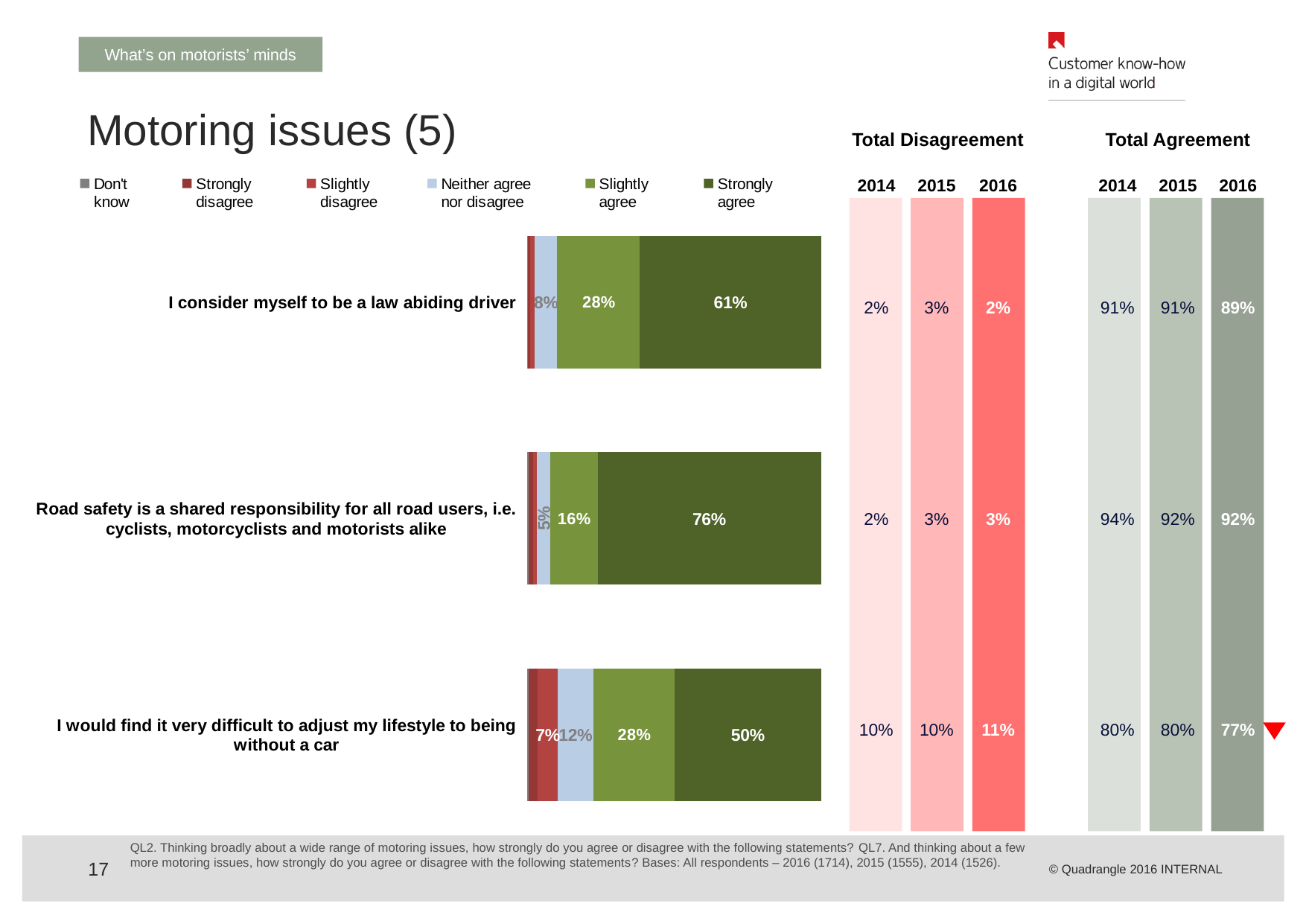

What’s on motorists’ minds
# Motoring issues (5)
| Total Disagreement |  |  |  | Total Agreement |  |  |
| --- | --- | --- | --- | --- | --- | --- |
| 2014 | 2015 | 2016 |  | 2014 | 2015 | 2016 |
| 2% | 3% | 2% |  | 91% | 91% | 89% |
| 2% | 3% | 3% |  | 94% | 92% | 92% |
| 10% | 10% | 11% |  | 80% | 80% | 77% |

### Chart

| Category | Don't
know | Strongly
disagree | Slightly
disagree | Neither agree
nor disagree | Slightly
agree | Strongly
agree |
|---|---|---|---|---|---|---|
| I would find it very difficult to adjust my lifestyle to being without a car | 0.004667444574095975 | 0.03033838973162 | 0.07001166861144 | 0.12000000000000002 | 0.2800000000000001 | 0.5 |
| Road safety is a shared responsibility for all road users, i.e. cyclists, motorcyclists and motorists alike | 0.004667444574095975 | 0.015752625437570007 | 0.011085180863480058 | 0.04725787631272 | 0.16 | 0.760000000000002 |
| I consider myself to be a law abiding driver | 0.00291715285881001 | 0.00583430571762 | 0.01633605600933 | 0.07584597432905 | 0.2782963827305 | 0.6100000000000007 |

QL2. Thinking broadly about a wide range of motoring issues, how strongly do you agree or disagree with the following statements? QL7. And thinking about a few more motoring issues, how strongly do you agree or disagree with the following statements? Bases: All respondents – 2016 (1714), 2015 (1555), 2014 (1526).